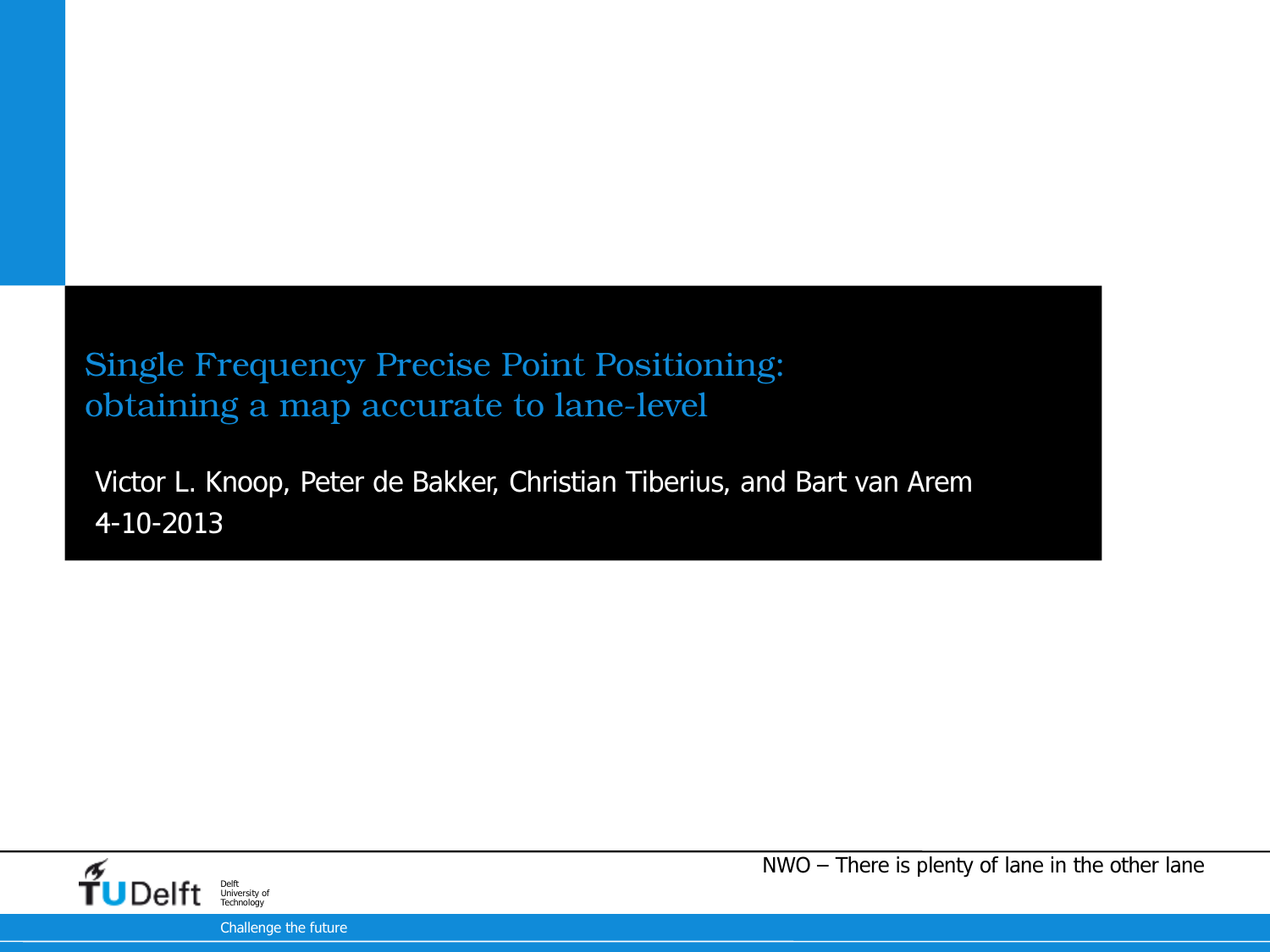

Single Frequency Precise Point Positioning:
obtaining a map accurate to lane-level
Victor L. Knoop, Peter de Bakker, Christian Tiberius, and Bart van Arem
NWO – There is plenty of lane in the other lane